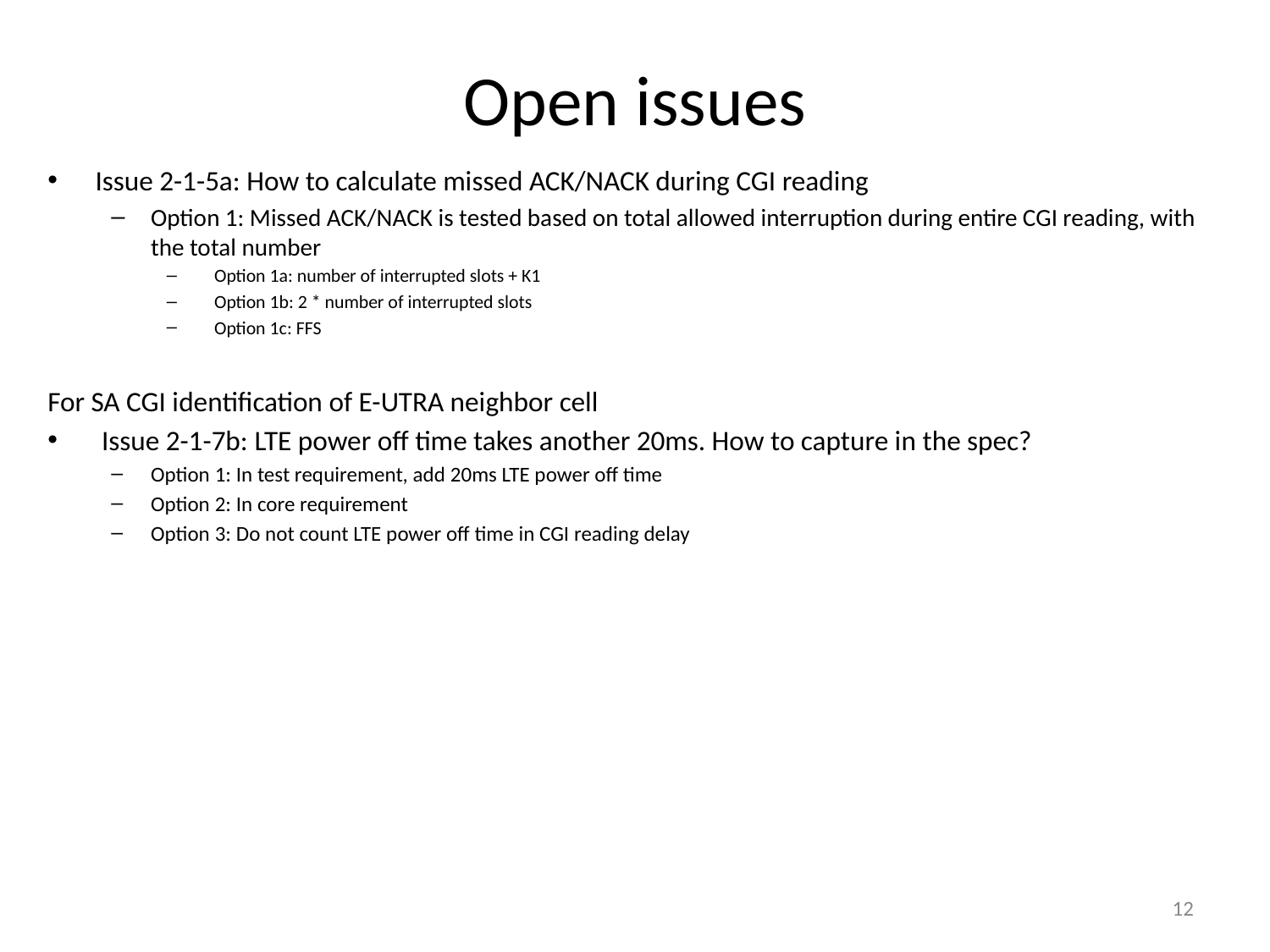

# Open issues
Issue 2-1-5a: How to calculate missed ACK/NACK during CGI reading
Option 1: Missed ACK/NACK is tested based on total allowed interruption during entire CGI reading, with the total number
Option 1a: number of interrupted slots + K1
Option 1b: 2 * number of interrupted slots
Option 1c: FFS

For SA CGI identification of E-UTRA neighbor cell
 Issue 2-1-7b: LTE power off time takes another 20ms. How to capture in the spec?
Option 1: In test requirement, add 20ms LTE power off time
Option 2: In core requirement
Option 3: Do not count LTE power off time in CGI reading delay

12